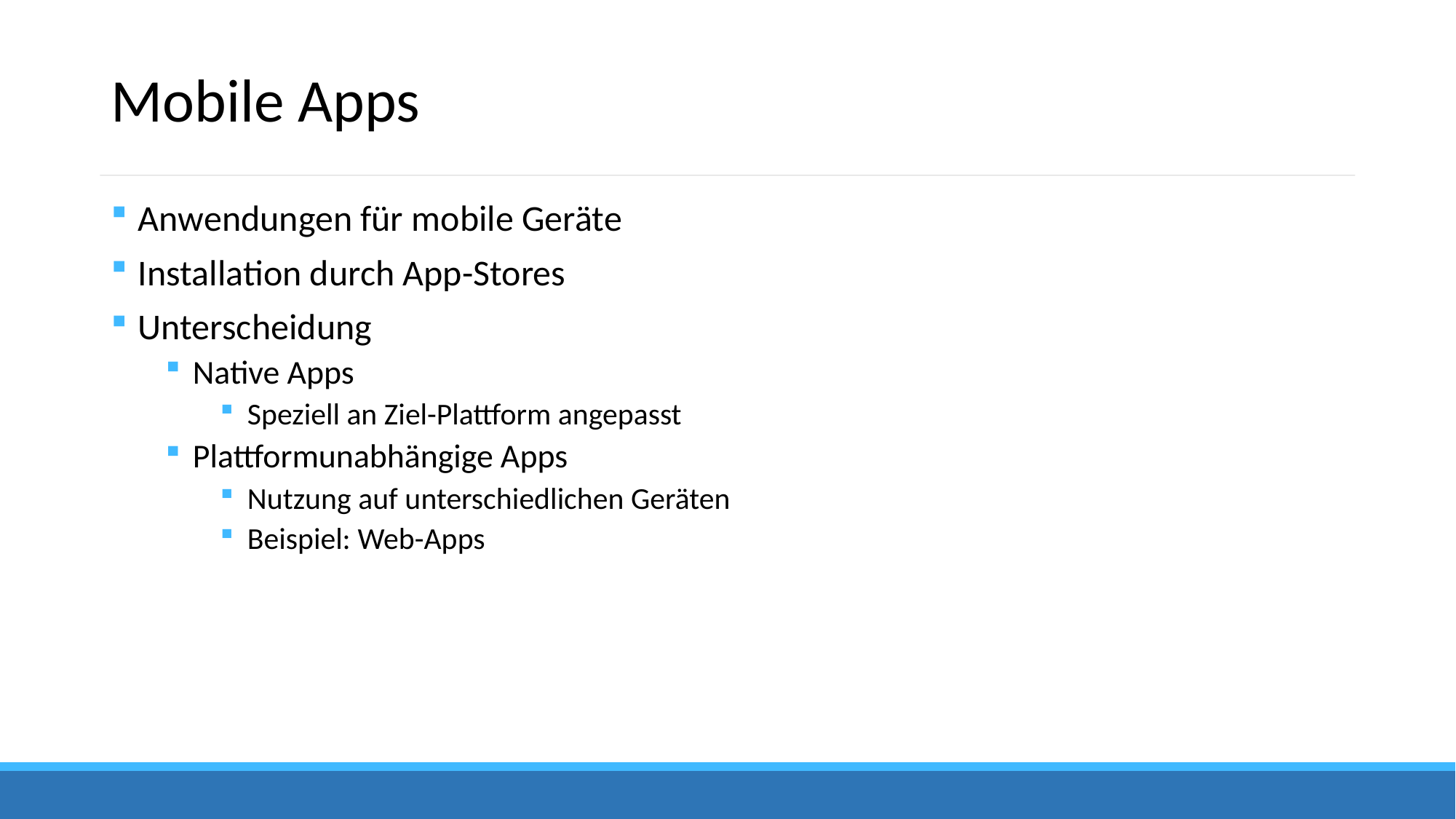

# Mobile Apps
Anwendungen für mobile Geräte
Installation durch App-Stores
Unterscheidung
Native Apps
Speziell an Ziel-Plattform angepasst
Plattformunabhängige Apps
Nutzung auf unterschiedlichen Geräten
Beispiel: Web-Apps